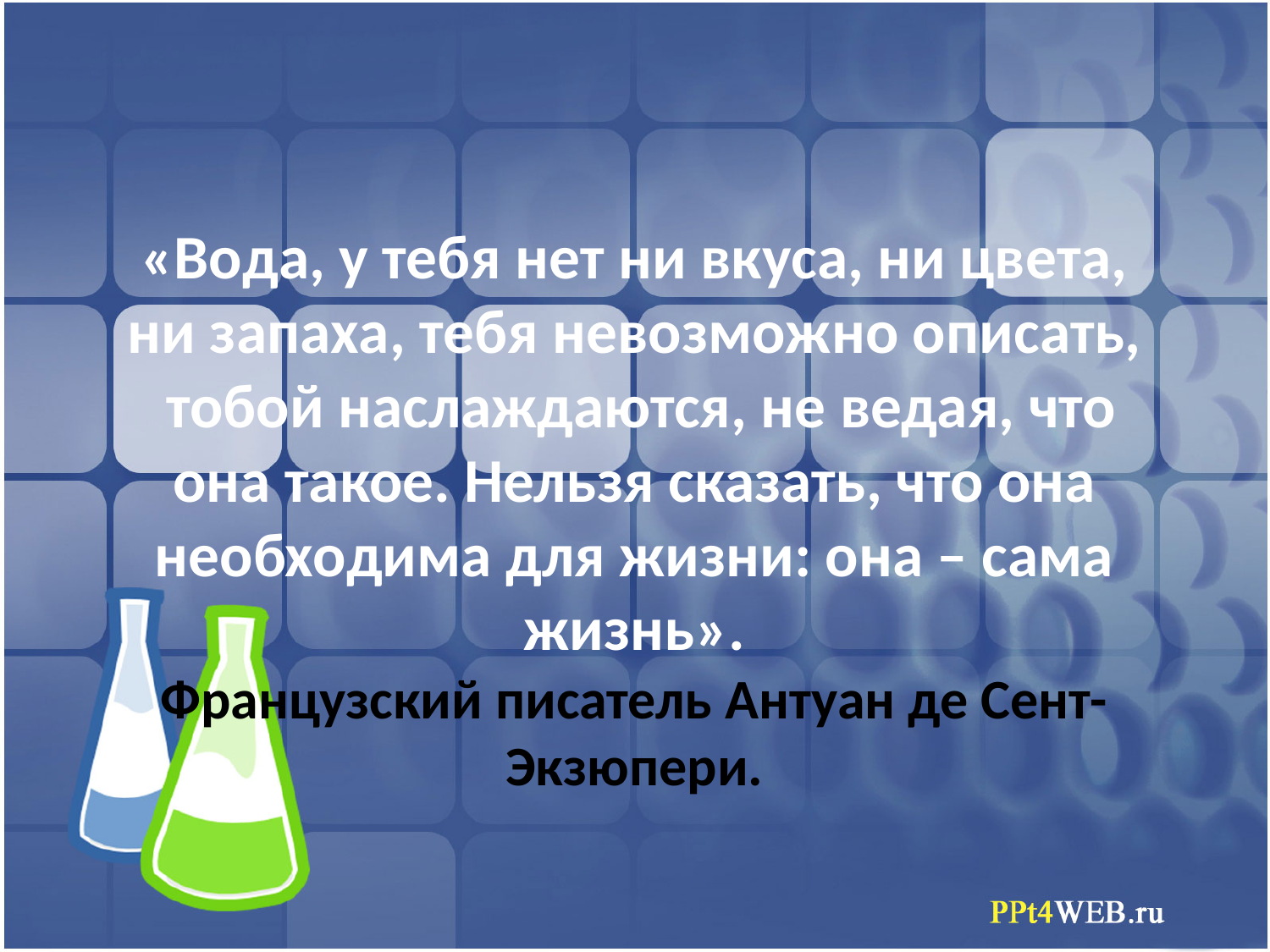

# «Вода, у тебя нет ни вкуса, ни цвета, ни запаха, тебя невозможно описать, тобой наслаждаются, не ведая, что она такое. Нельзя сказать, что она необходима для жизни: она – сама жизнь». Французский писатель Антуан де Сент-Экзюпери.